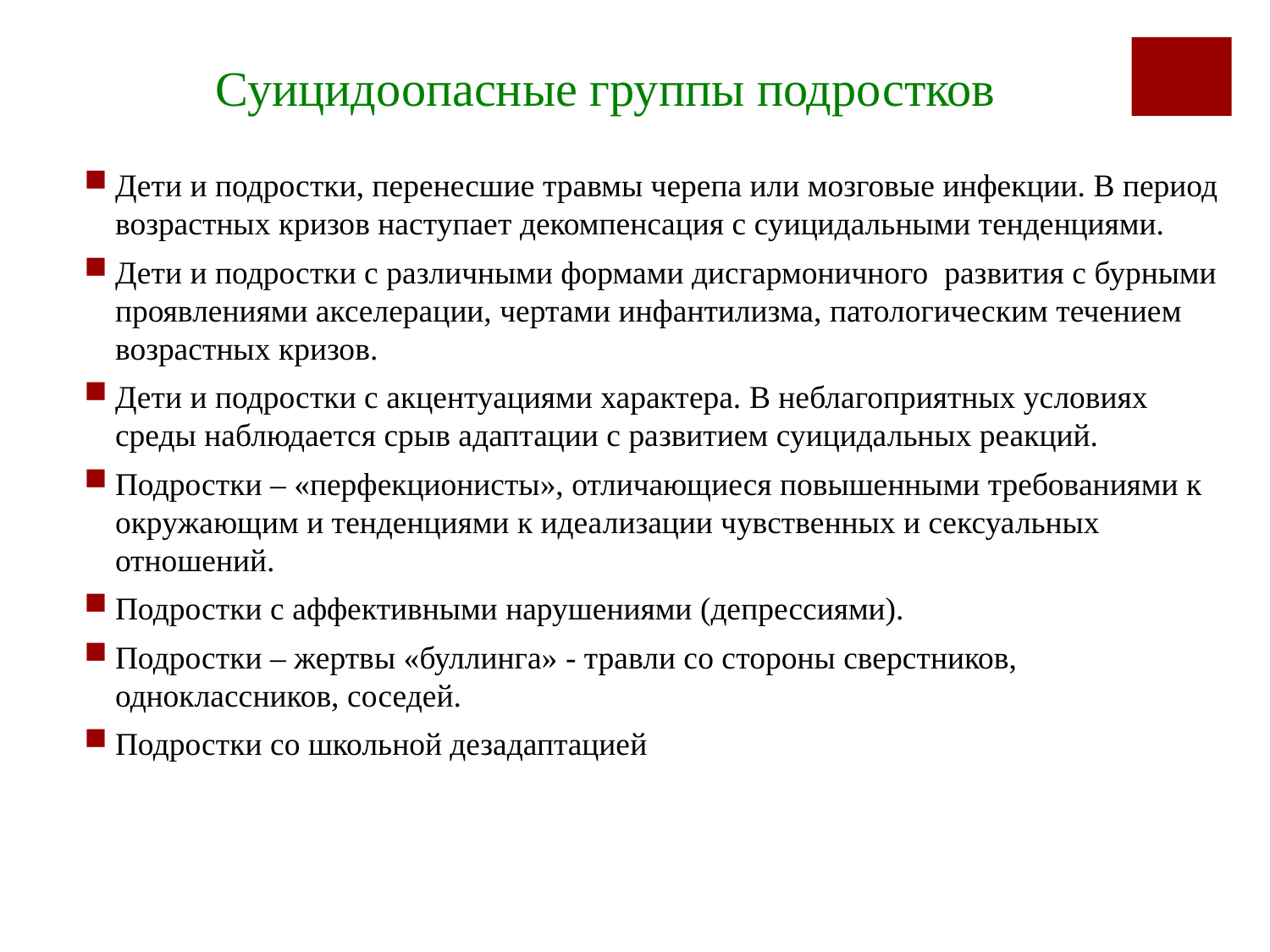

Суицидоопасные группы подростков
Дети и подростки, перенесшие травмы черепа или мозговые инфекции. В период возрастных кризов наступает декомпенсация с суицидальными тенденциями.
Дети и подростки с различными формами дисгармоничного  развития с бурными проявлениями акселерации, чертами инфантилизма, патологическим течением возрастных кризов.
Дети и подростки с акцентуациями характера. В неблагоприятных условиях среды наблюдается срыв адаптации с развитием суицидальных реакций.
Подростки – «перфекционисты», отличающиеся повышенными требованиями к окружающим и тенденциями к идеализации чувственных и сексуальных отношений.
Подростки с аффективными нарушениями (депрессиями).
Подростки – жертвы «буллинга» - травли со стороны сверстников, одноклассников, соседей.
Подростки со школьной дезадаптацией